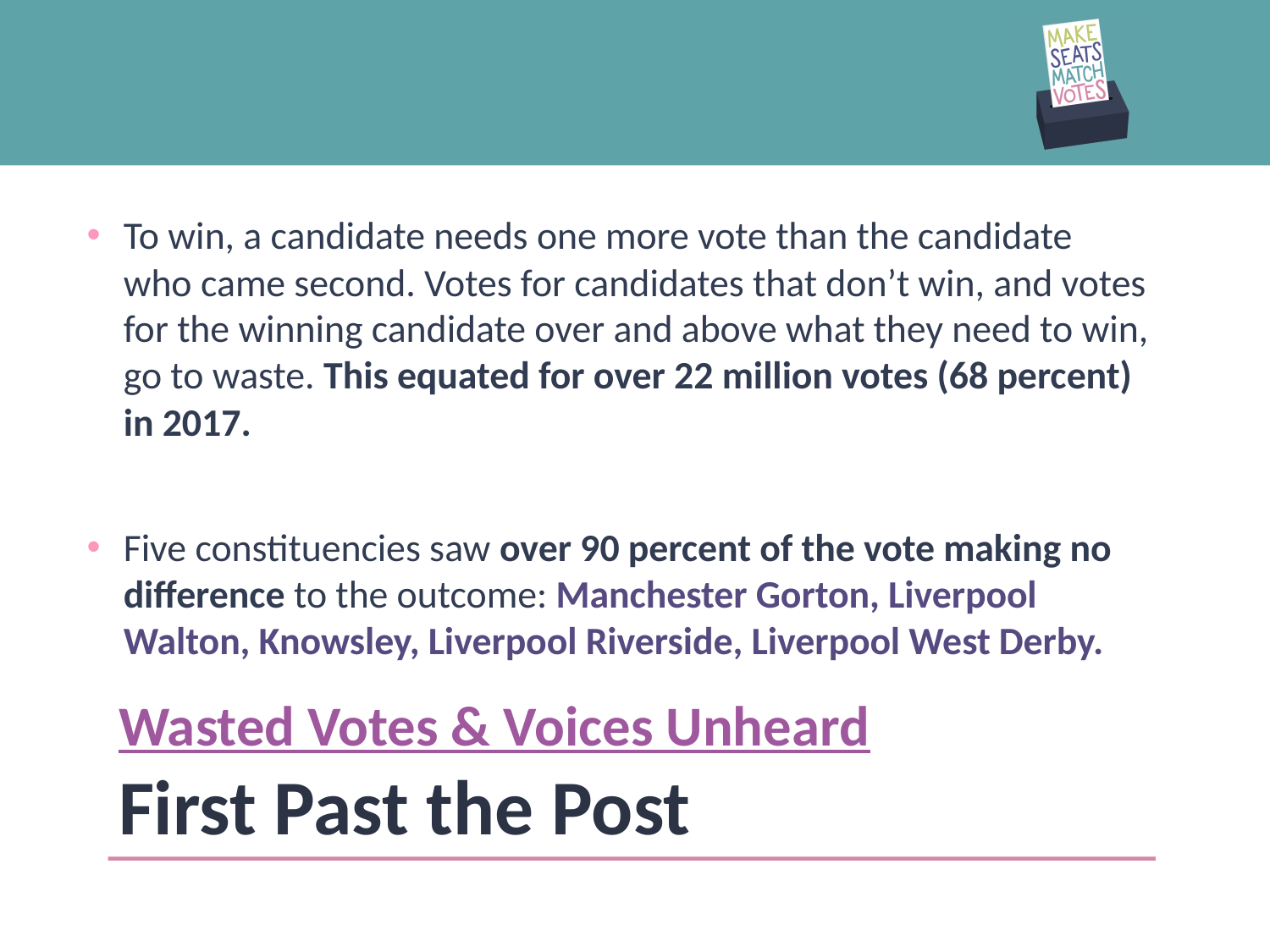

To win, a candidate needs one more vote than the candidate who came second. Votes for candidates that don’t win, and votes for the winning candidate over and above what they need to win, go to waste. This equated for over 22 million votes (68 percent) in 2017.

Five constituencies saw over 90 percent of the vote making no difference to the outcome: Manchester Gorton, Liverpool Walton, Knowsley, Liverpool Riverside, Liverpool West Derby.
# Wasted Votes & Voices Unheard First Past the Post